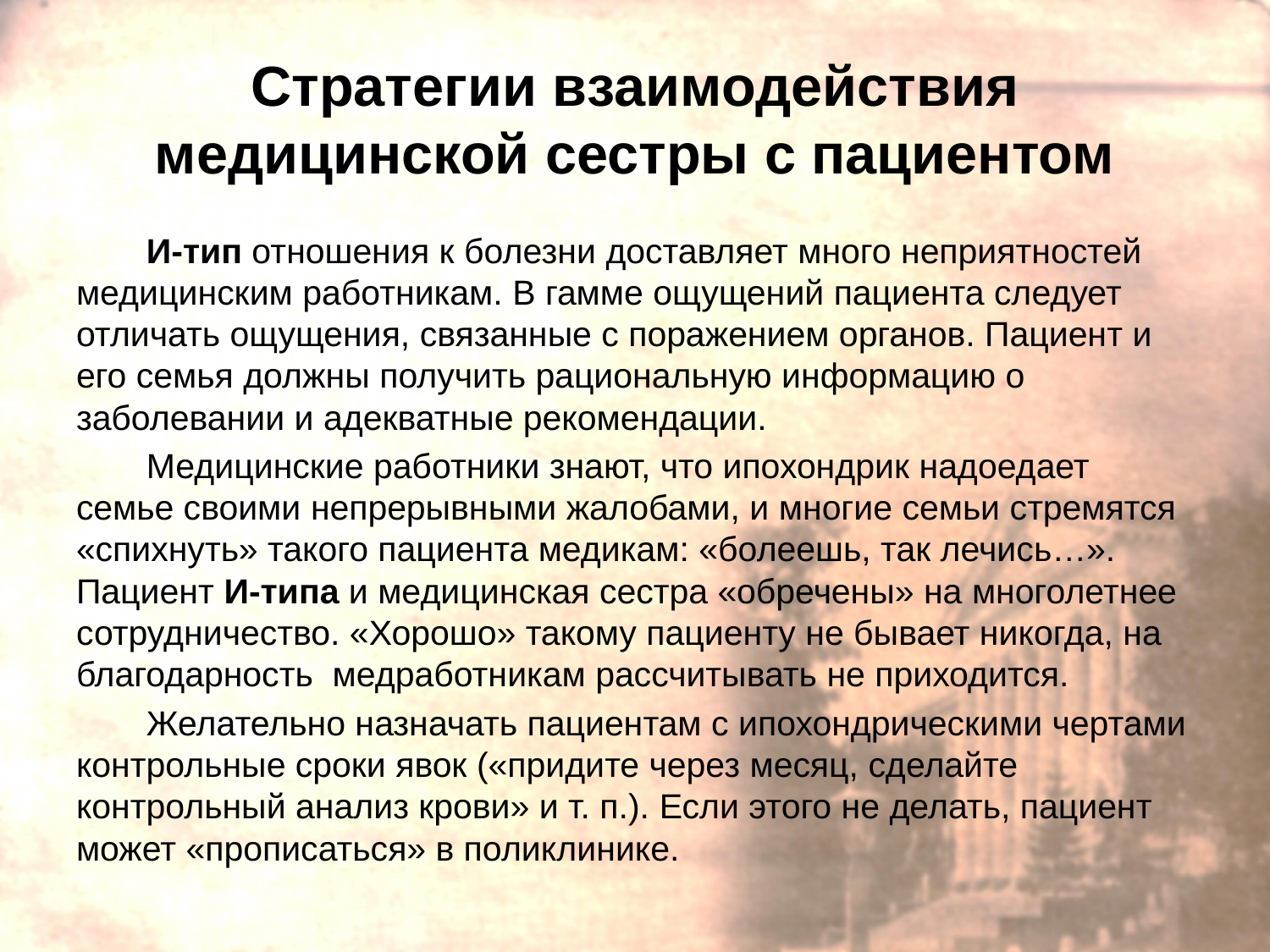

# Стратегии взаимодействия медицинской сестры с пациентом
И-тип отношения к болезни доставляет много неприятностей медицинским работникам. В гамме ощущений пациента следует отличать ощущения, связанные с поражением органов. Пациент и его семья должны получить рациональную информацию о заболевании и адекватные рекомендации.
Медицинские работники знают, что ипохондрик надоедает семье своими непрерывными жалобами, и многие семьи стремятся «спихнуть» такого пациента медикам: «болеешь, так лечись…». Пациент И-типа и медицинская сестра «обречены» на многолетнее сотрудничество. «Хорошо» такому пациенту не бывает никогда, на благодарность  медработникам рассчитывать не приходится.
Желательно назначать пациентам с ипохондрическими чертами контрольные сроки явок («придите через месяц, сделайте контрольный анализ крови» и т. п.). Если этого не делать, пациент может «прописаться» в поликлинике.